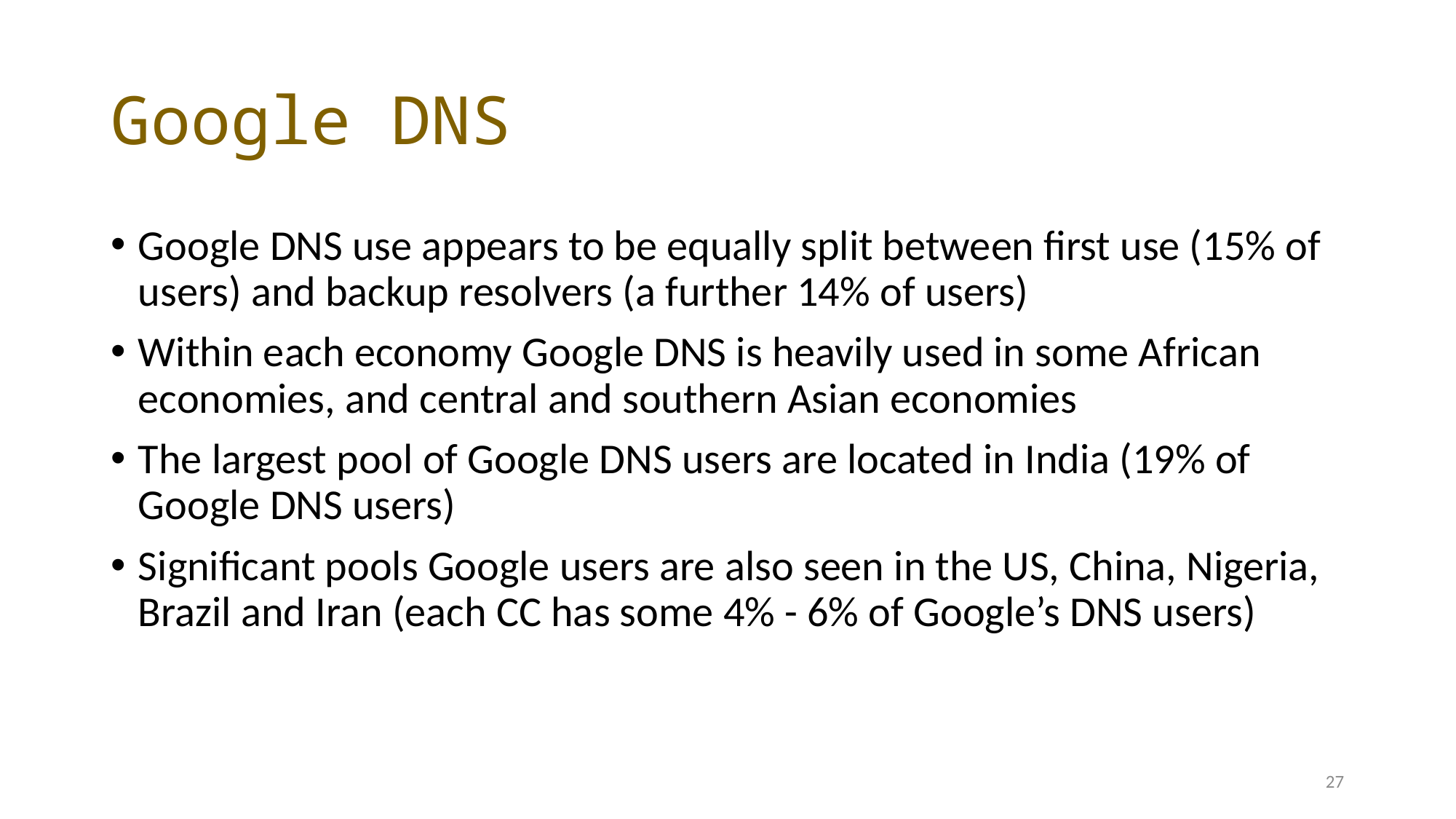

# Google DNS
Google DNS use appears to be equally split between first use (15% of users) and backup resolvers (a further 14% of users)
Within each economy Google DNS is heavily used in some African economies, and central and southern Asian economies
The largest pool of Google DNS users are located in India (19% of Google DNS users)
Significant pools Google users are also seen in the US, China, Nigeria, Brazil and Iran (each CC has some 4% - 6% of Google’s DNS users)
27